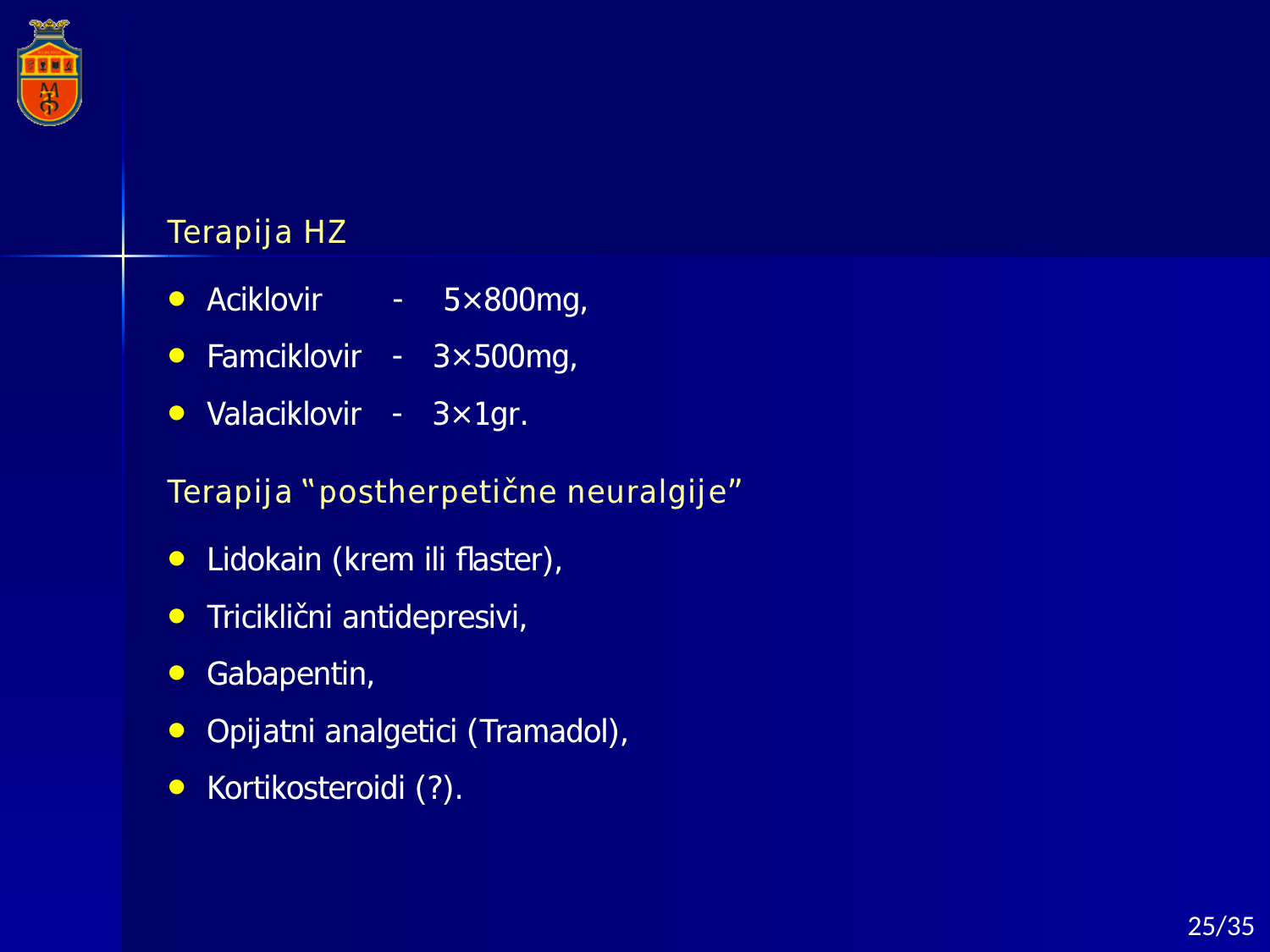

Terapija HZ
Aciklovir       -    5×800mg,
Famciklovir   -   3×500mg,
Valaciklovir   -   3×1gr.
Terapija “postherpetične neuralgije”
Lidokain (krem ili flaster),
Triciklični antidepresivi,
Gabapentin,
Opijatni analgetici (Tramadol),
Kortikosteroidi (?).
25/35